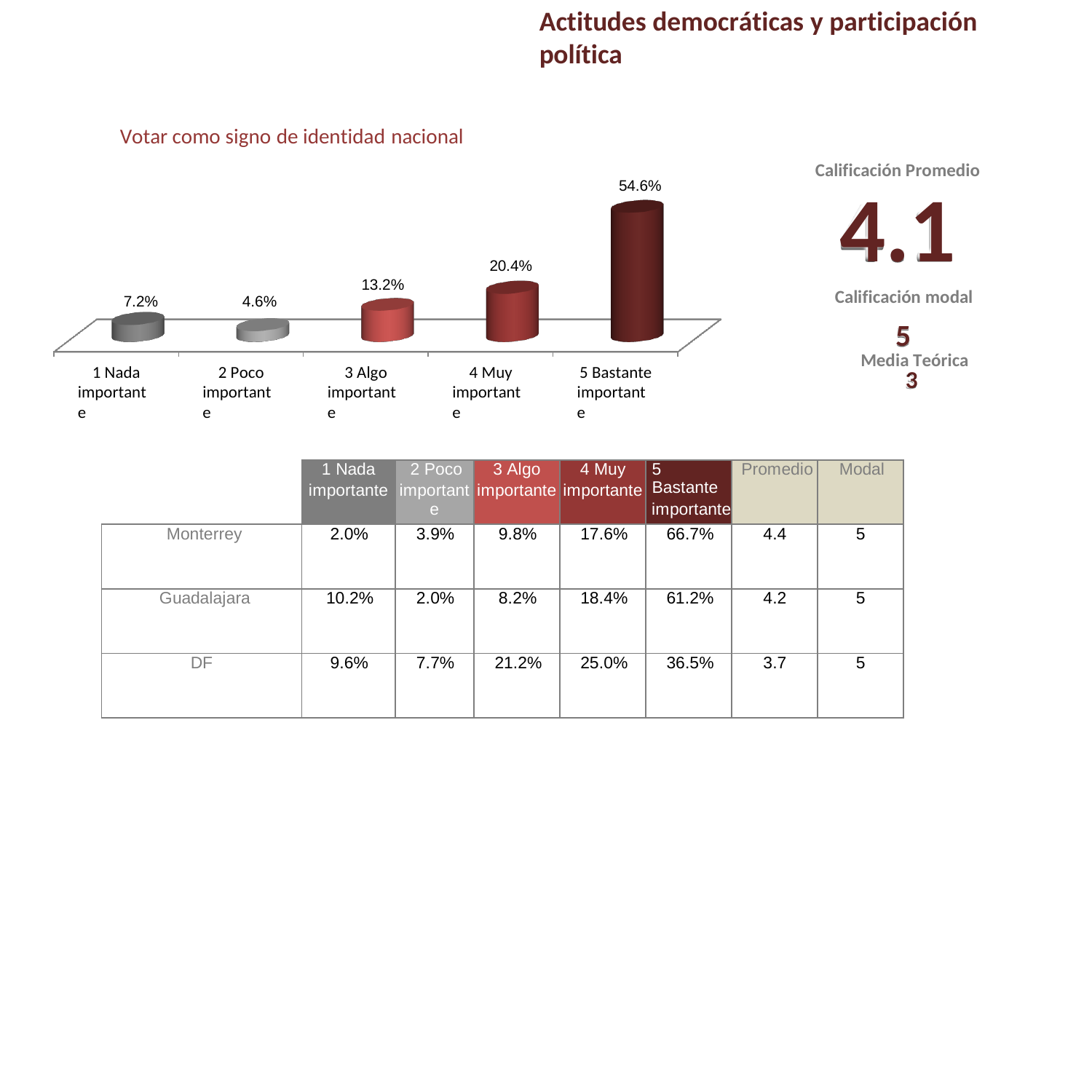

Actitudes democráticas y participación política

Votar como signo de identidad nacional

Calificación Promedio
4.1
Calificación modal

5
Media Teórica
3

54.6%
20.4%
13.2%
7.2%
4.6%

1 Nada importante
2 Poco importante
3 Algo importante
4 Muy importante
5 Bastante importante
|  | 1 Nada importante | 2 Poco importante | 3 Algo importante | 4 Muy importante | 5 Bastante importante | Promedio | Modal |
| --- | --- | --- | --- | --- | --- | --- | --- |
| Monterrey | 2.0% | 3.9% | 9.8% | 17.6% | 66.7% | 4.4 | 5 |
| Guadalajara | 10.2% | 2.0% | 8.2% | 18.4% | 61.2% | 4.2 | 5 |
| DF | 9.6% | 7.7% | 21.2% | 25.0% | 36.5% | 3.7 | 5 |